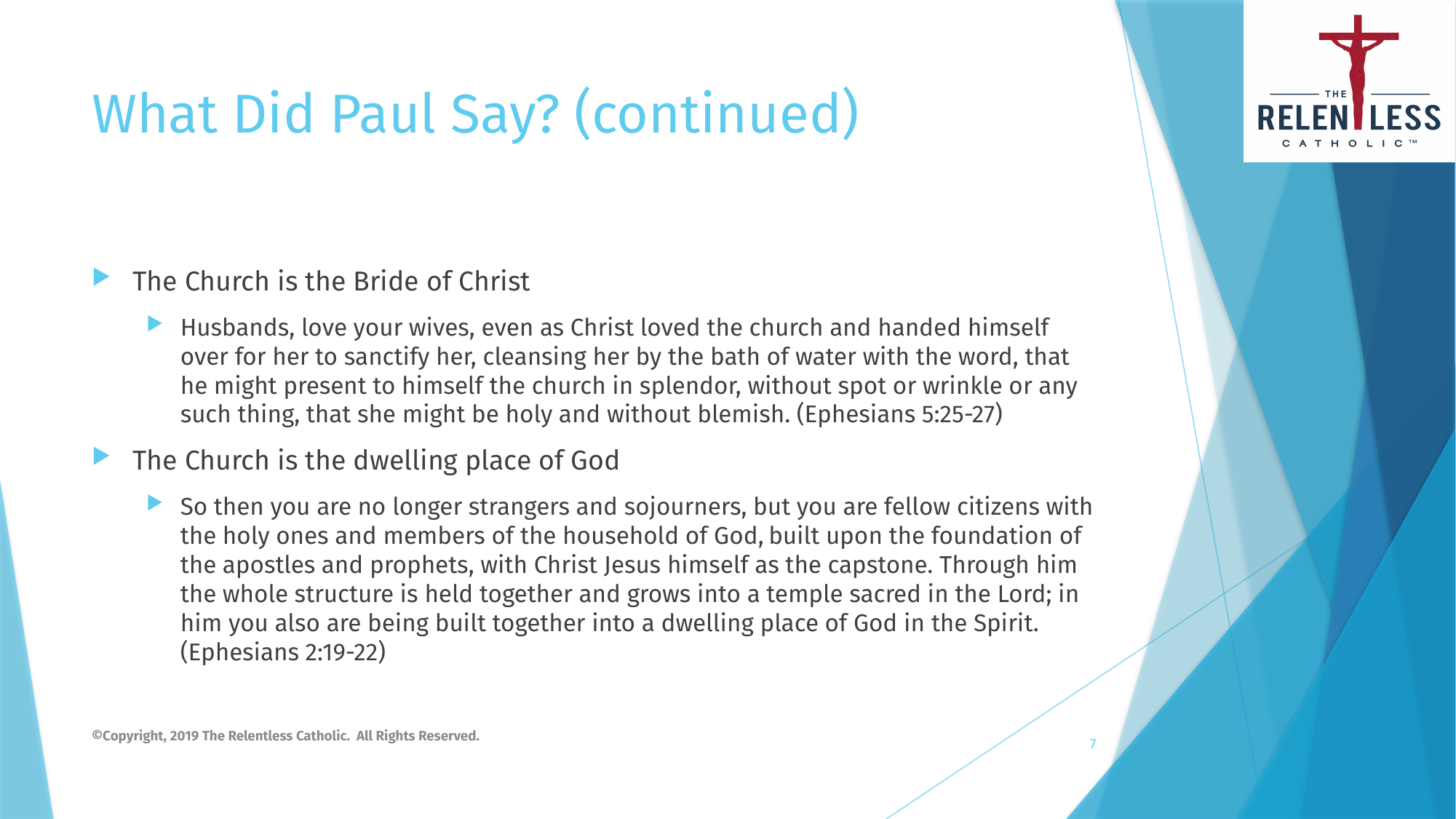

# What Did Paul Say? (continued)
The Church is the Bride of Christ
Husbands, love your wives, even as Christ loved the church and handed himself over for her to sanctify her, cleansing her by the bath of water with the word, that he might present to himself the church in splendor, without spot or wrinkle or any such thing, that she might be holy and without blemish. (Ephesians 5:25-27)
The Church is the dwelling place of God
So then you are no longer strangers and sojourners, but you are fellow citizens with the holy ones and members of the household of God, built upon the foundation of the apostles and prophets, with Christ Jesus himself as the capstone. Through him the whole structure is held together and grows into a temple sacred in the Lord; in him you also are being built together into a dwelling place of God in the Spirit. (Ephesians 2:19-22)
©Copyright, 2019 The Relentless Catholic.  All Rights Reserved.

7